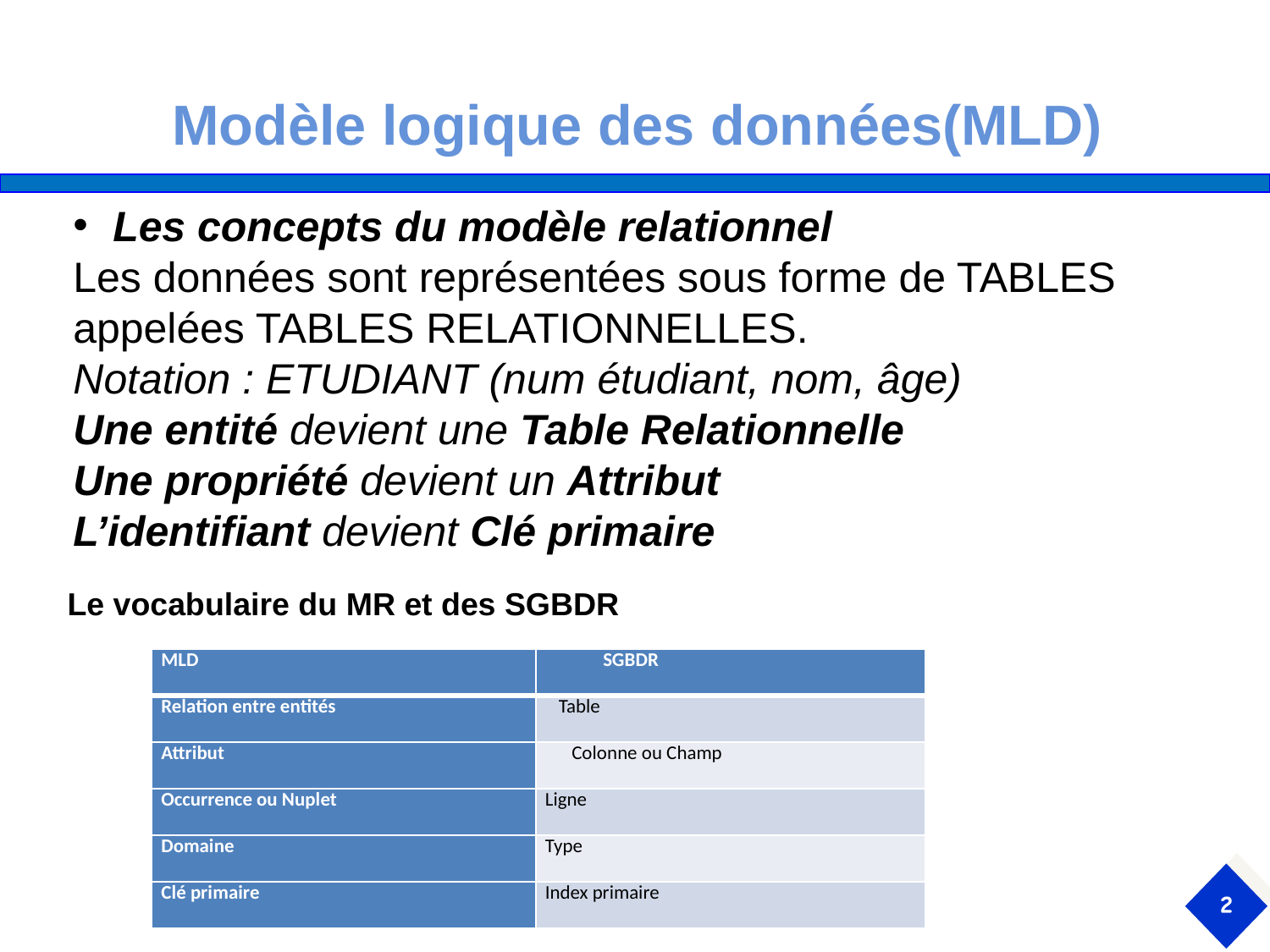

Modèle logique des données(MLD)
Les concepts du modèle relationnel
Les données sont représentées sous forme de TABLES appelées TABLES RELATIONNELLES.
Notation : ETUDIANT (num étudiant, nom, âge)
Une entité devient une Table Relationnelle
Une propriété devient un Attribut
L’identifiant devient Clé primaire

Le vocabulaire du MR et des SGBDR

| MLD | SGBDR |
| --- | --- |
| Relation entre entités | Table |
| Attribut | Colonne ou Champ |
| Occurrence ou Nuplet | Ligne |
| Domaine | Type |
| Clé primaire | Index primaire |